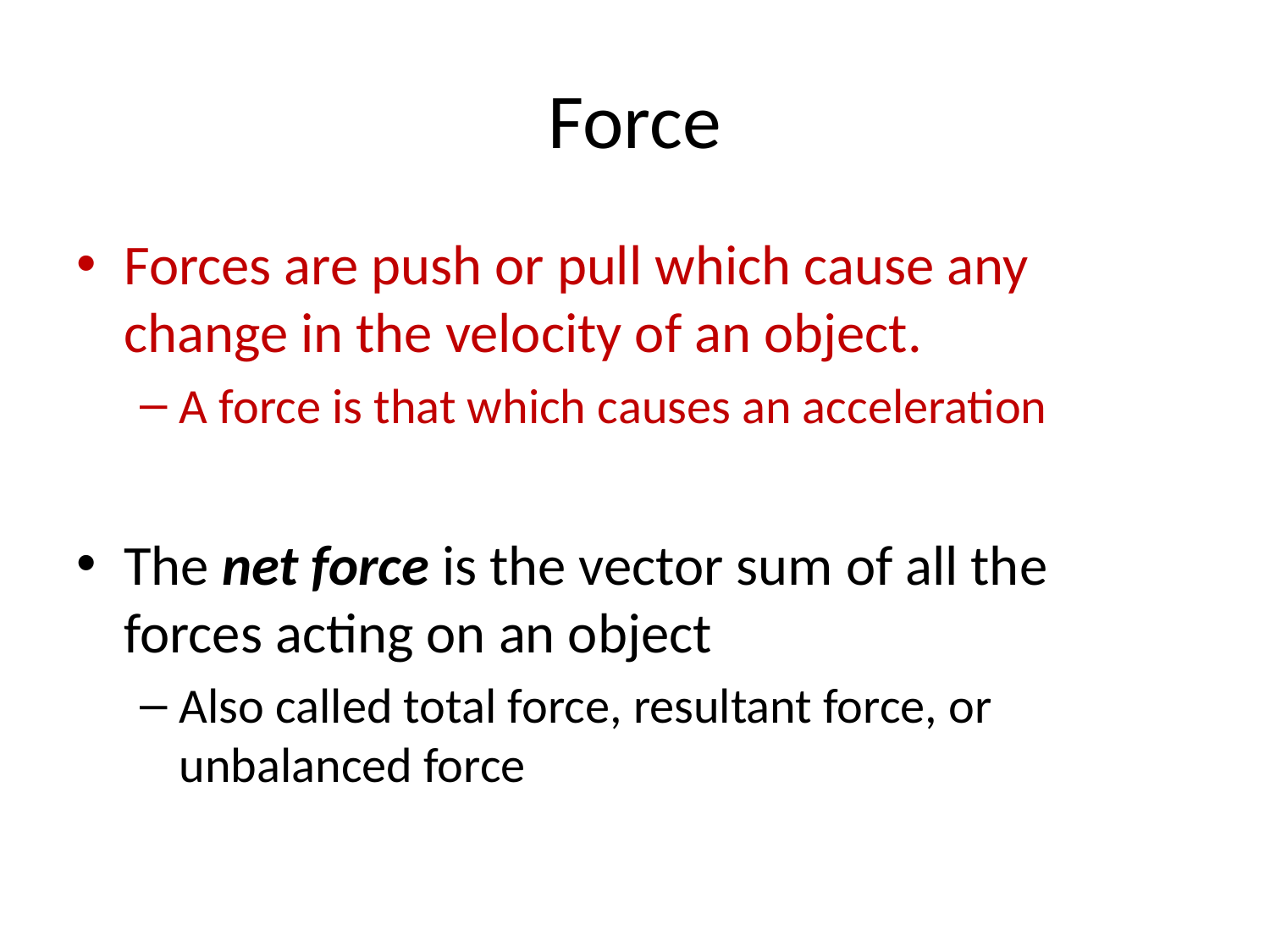

# Force
Forces are push or pull which cause any change in the velocity of an object.
A force is that which causes an acceleration

The net force is the vector sum of all the forces acting on an object
Also called total force, resultant force, or unbalanced force